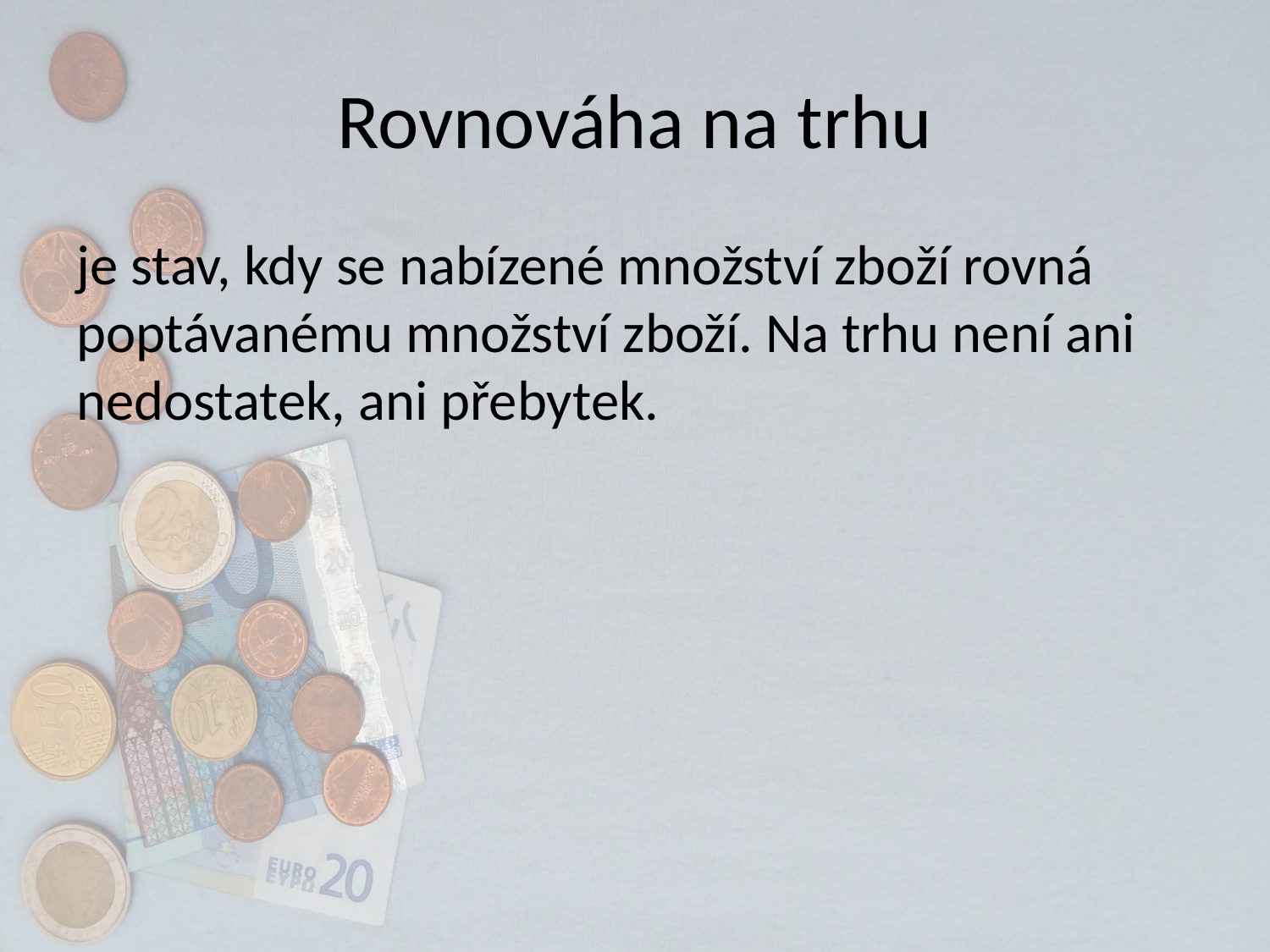

# Rovnováha na trhu
je stav, kdy se nabízené množství zboží rovná poptávanému množství zboží. Na trhu není ani nedostatek, ani přebytek.